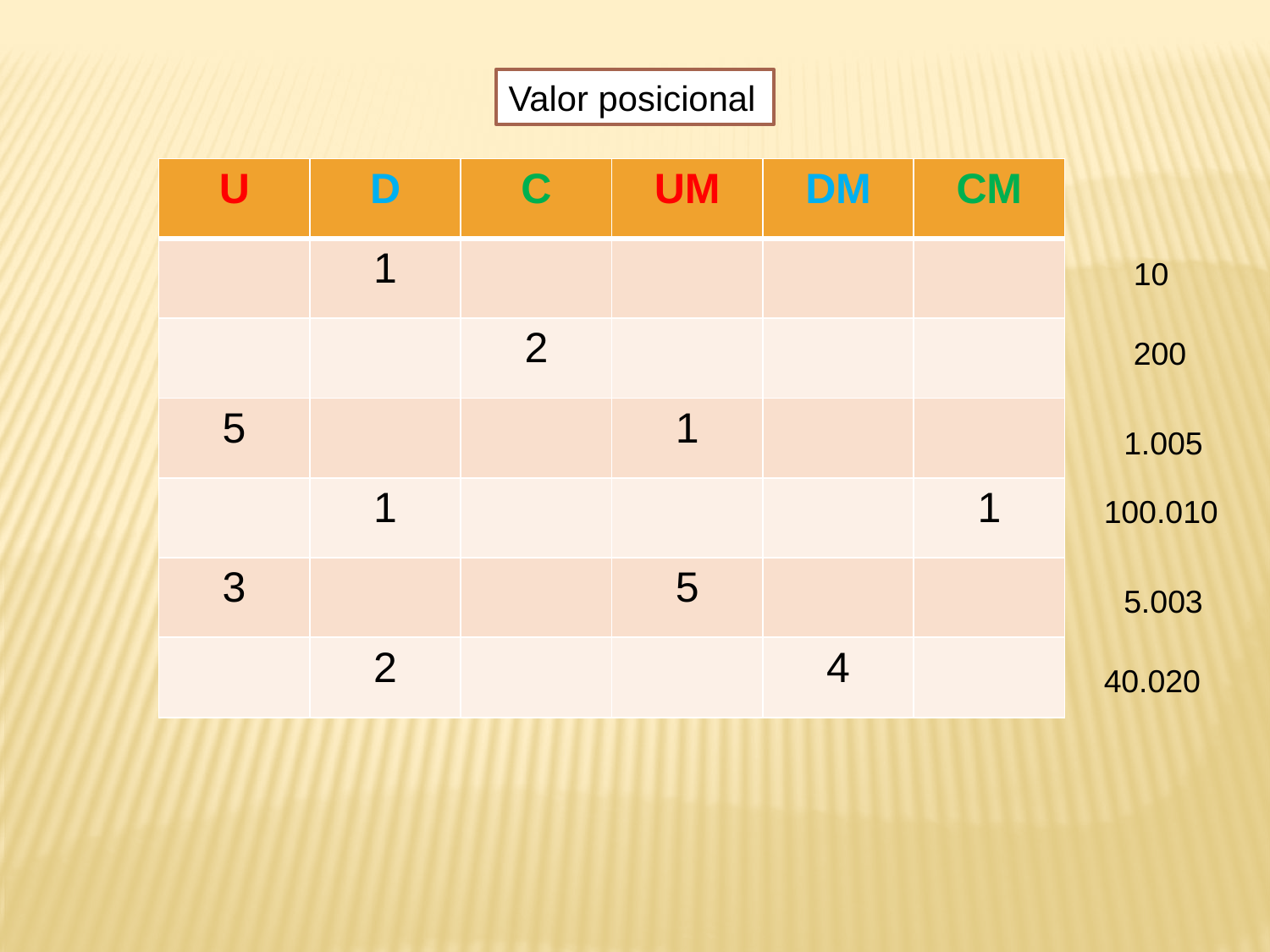

Valor posicional
| U | D | C | UM | DM | CM |
| --- | --- | --- | --- | --- | --- |
|  | 1 |  |  |  |  |
|  |  | 2 |  |  |  |
| 5 |  |  | 1 |  |  |
|  | 1 |  |  |  | 1 |
| 3 |  |  | 5 |  |  |
|  | 2 |  |  | 4 |  |

10
200
1.005
100.010
5.003
40.020